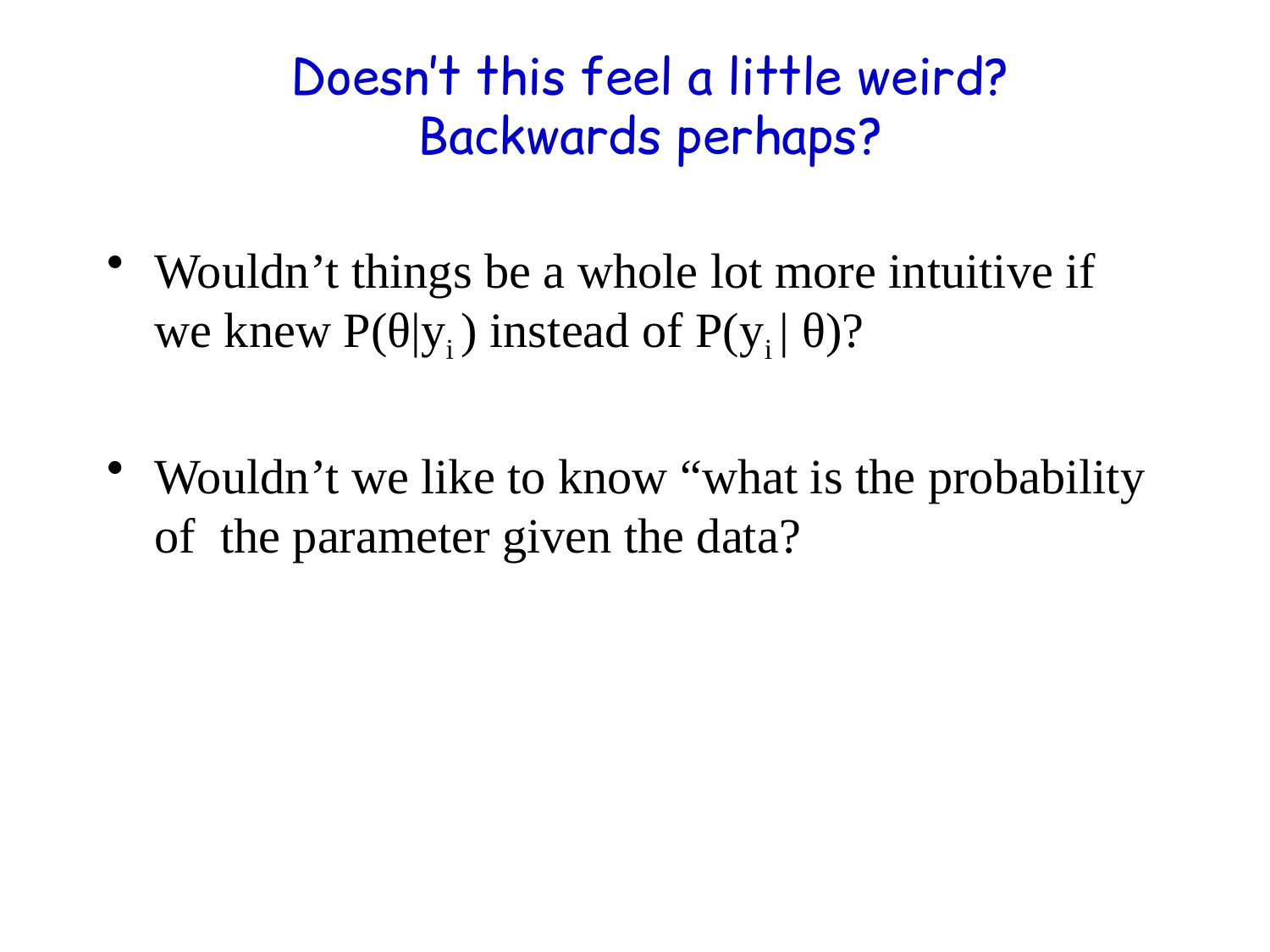

# Doesn’t this feel a little weird? Backwards perhaps?
Wouldn’t things be a whole lot more intuitive if we knew P(θ|yi ) instead of P(yi | θ)?

Wouldn’t we like to know “what is the probability of  the parameter given the data?